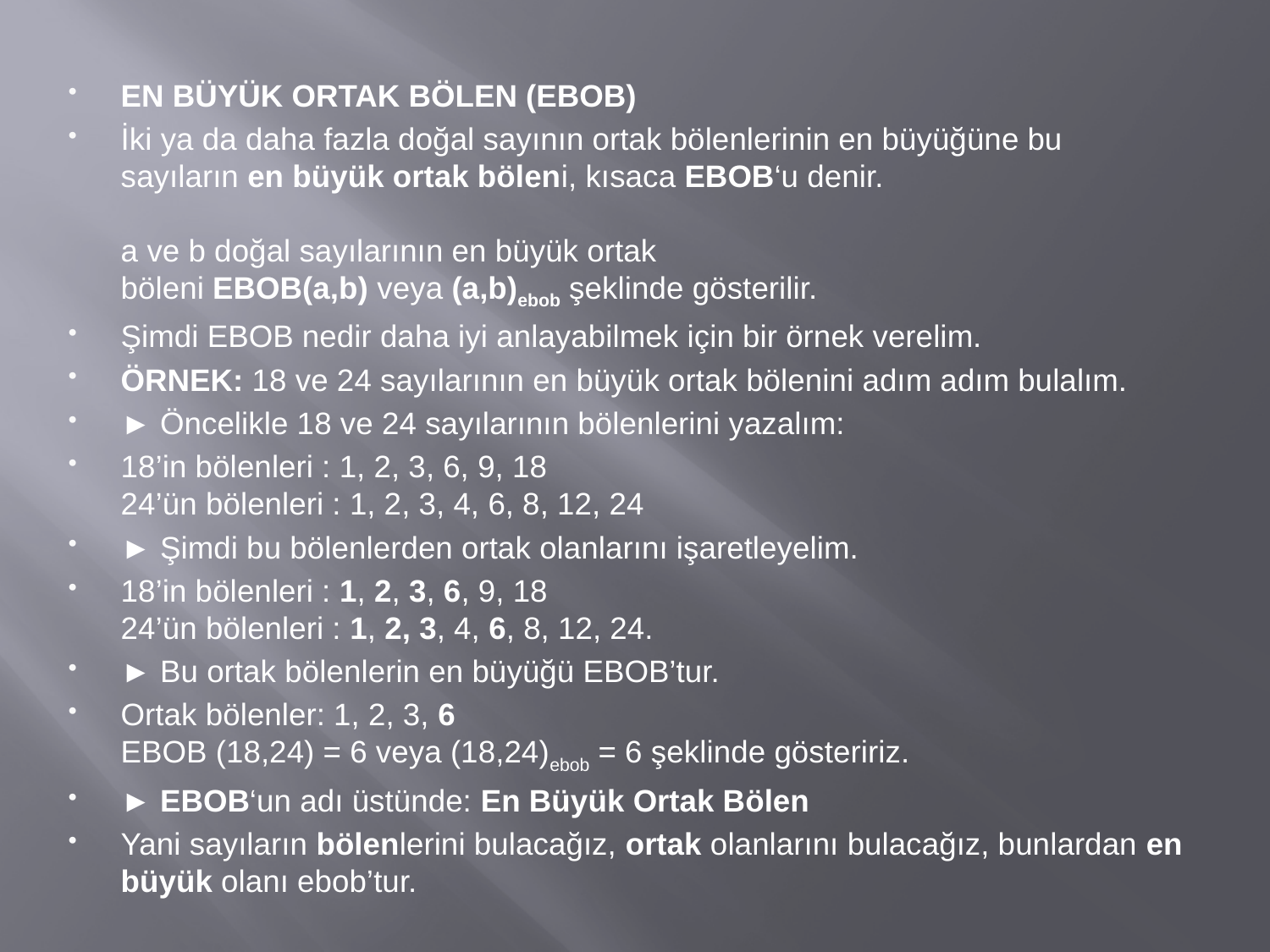

EN BÜYÜK ORTAK BÖLEN (EBOB)
İki ya da daha fazla doğal sayının ortak bölenlerinin en büyüğüne bu sayıların en büyük ortak böleni, kısaca EBOB‘u denir.
a ve b doğal sayılarının en büyük ortak böleni EBOB(a,b) veya (a,b)ebob şeklinde gösterilir.
Şimdi EBOB nedir daha iyi anlayabilmek için bir örnek verelim.
ÖRNEK: 18 ve 24 sayılarının en büyük ortak bölenini adım adım bulalım.
► Öncelikle 18 ve 24 sayılarının bölenlerini yazalım:
18’in bölenleri : 1, 2, 3, 6, 9, 18
24’ün bölenleri : 1, 2, 3, 4, 6, 8, 12, 24
► Şimdi bu bölenlerden ortak olanlarını işaretleyelim.
18’in bölenleri : 1, 2, 3, 6, 9, 18
24’ün bölenleri : 1, 2, 3, 4, 6, 8, 12, 24.
► Bu ortak bölenlerin en büyüğü EBOB’tur.
Ortak bölenler: 1, 2, 3, 6
EBOB (18,24) = 6 veya (18,24)ebob = 6 şeklinde gösteririz.
► EBOB‘un adı üstünde: En Büyük Ortak Bölen
Yani sayıların bölenlerini bulacağız, ortak olanlarını bulacağız, bunlardan en büyük olanı ebob’tur.